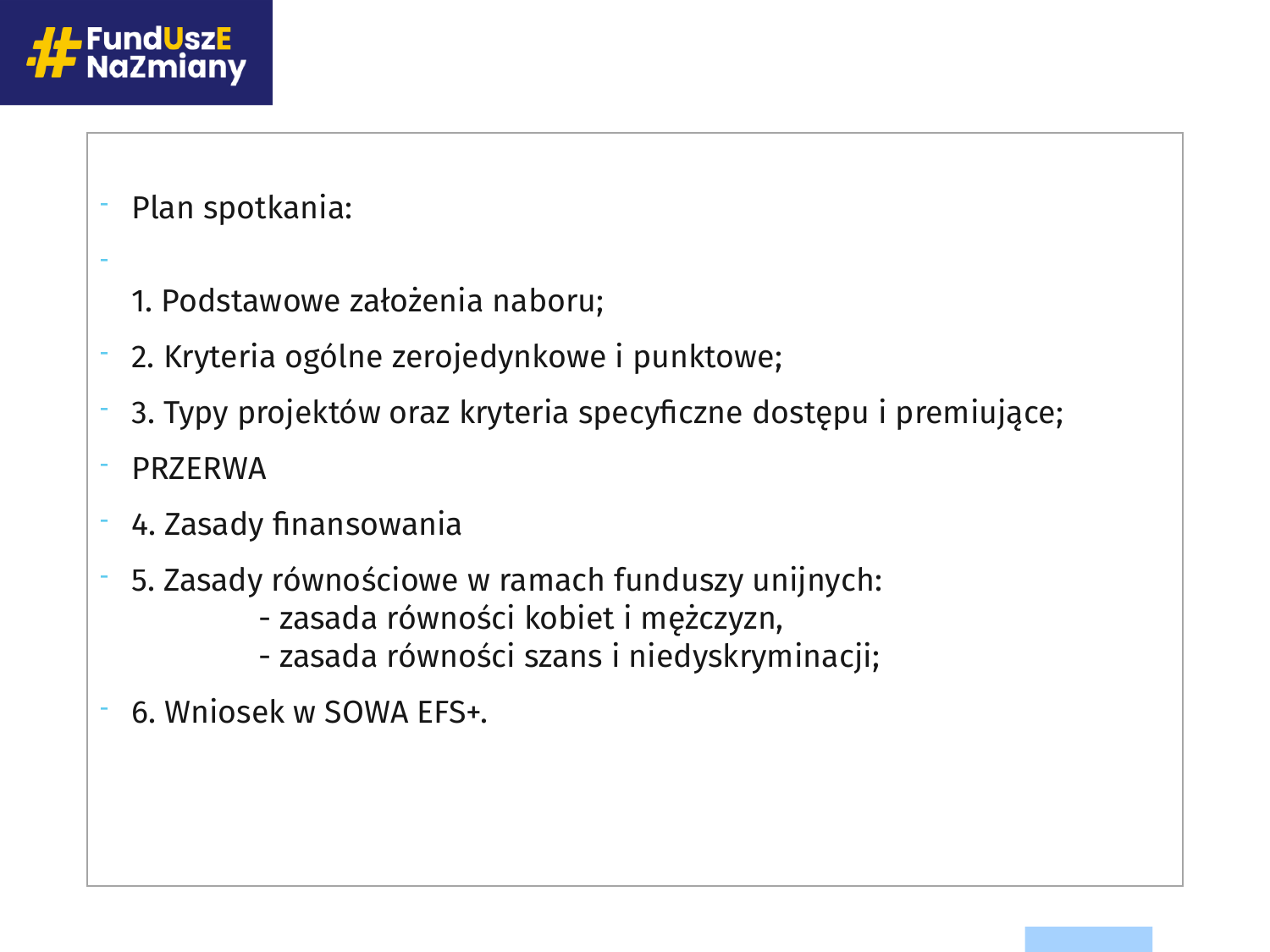

Plan spotkania:
1. Podstawowe założenia naboru;
2. Kryteria ogólne zerojedynkowe i punktowe;
3. Typy projektów oraz kryteria specyficzne dostępu i premiujące;
PRZERWA
4. Zasady finansowania
5. Zasady równościowe w ramach funduszy unijnych:
	- zasada równości kobiet i mężczyzn,
	- zasada równości szans i niedyskryminacji;
6. Wniosek w SOWA EFS+.